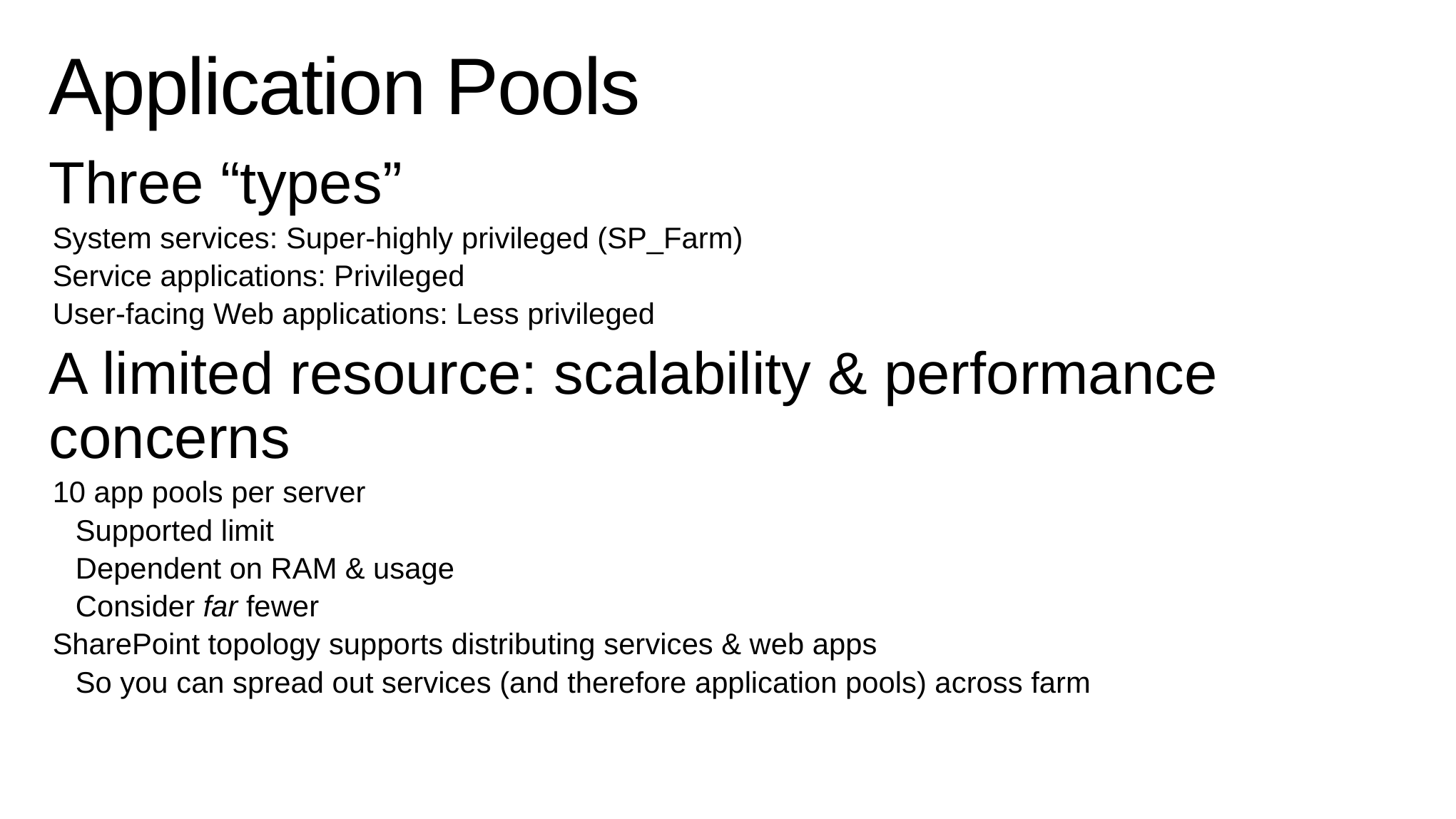

# Application Pools
Three “types”
System services: Super-highly privileged (SP_Farm)
Service applications: Privileged
User-facing Web applications: Less privileged
A limited resource: scalability & performance concerns
10 app pools per server
Supported limit
Dependent on RAM & usage
Consider far fewer
SharePoint topology supports distributing services & web apps
So you can spread out services (and therefore application pools) across farm